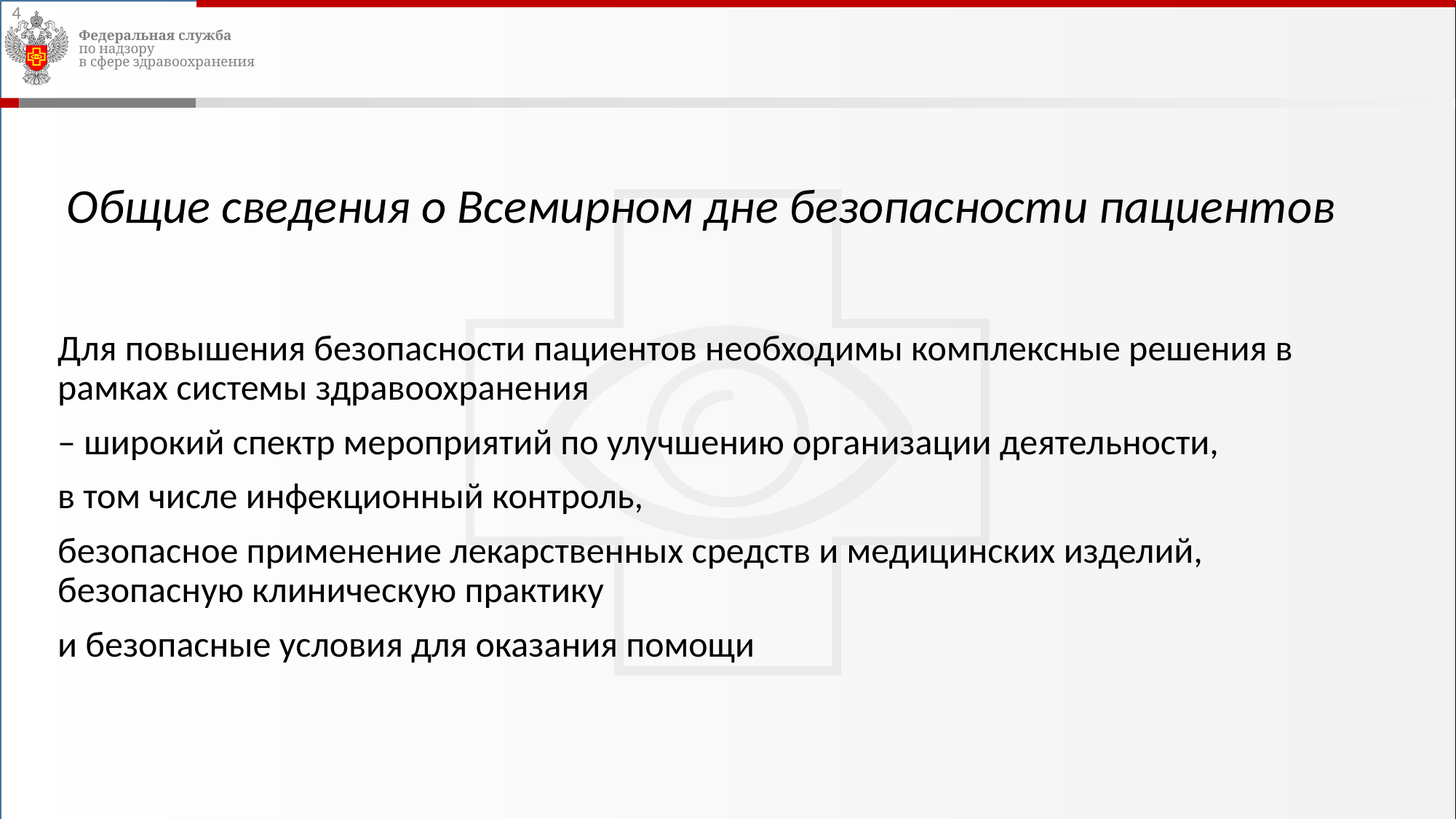

4
# Общие сведения о Всемирном дне безопасности пациентов
Для повышения безопасности пациентов необходимы комплексные решения в рамках системы здравоохранения
– широкий спектр мероприятий по улучшению организации деятельности,
в том числе инфекционный контроль,
безопасное применение лекарственных средств и медицинских изделий, безопасную клиническую практику
и безопасные условия для оказания помощи